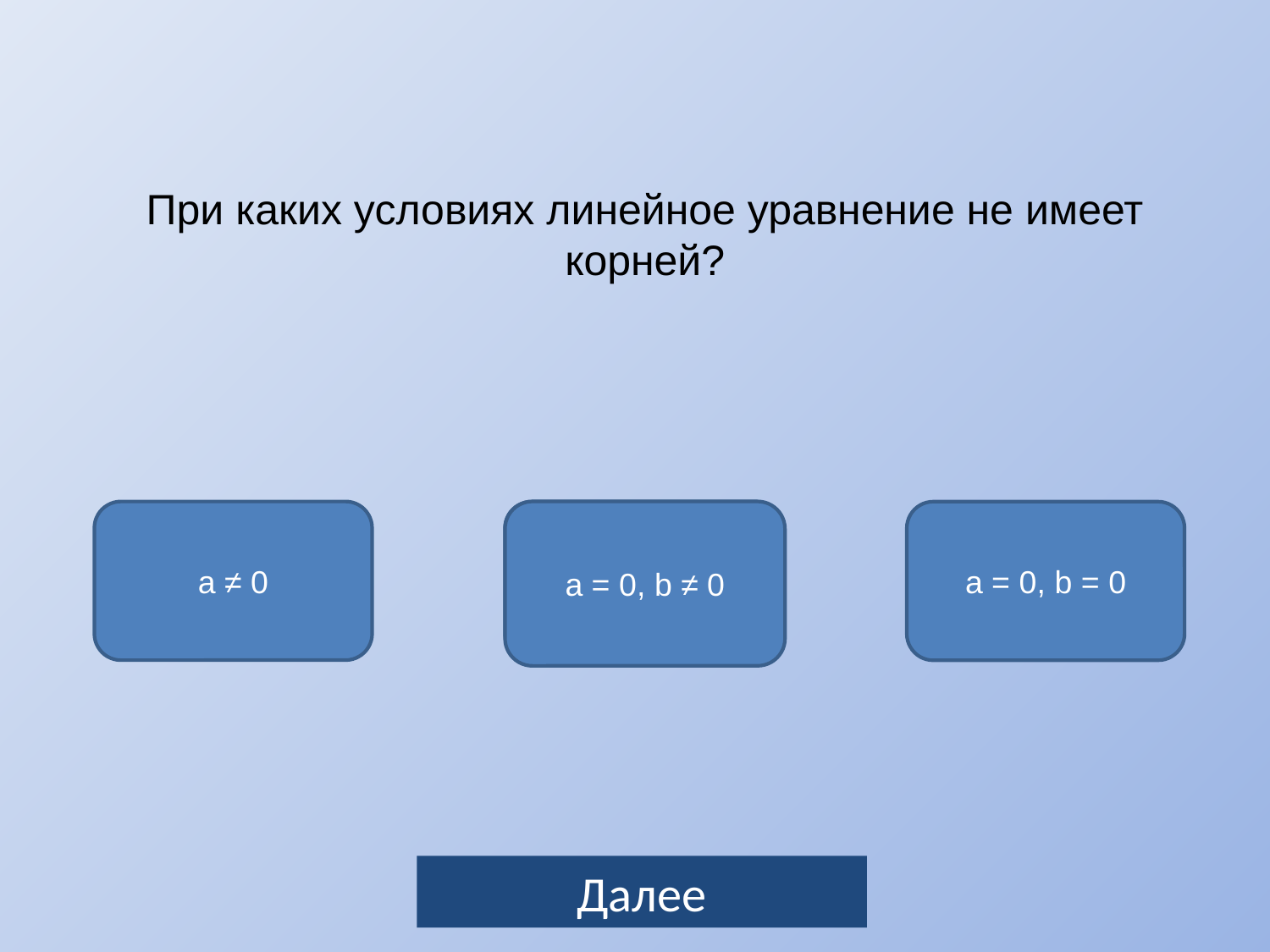

При каких условиях линейное уравнение не имеет корней?
а ≠ 0
a = 0, b ≠ 0
шкафу
a = 0, b = 0
Далее